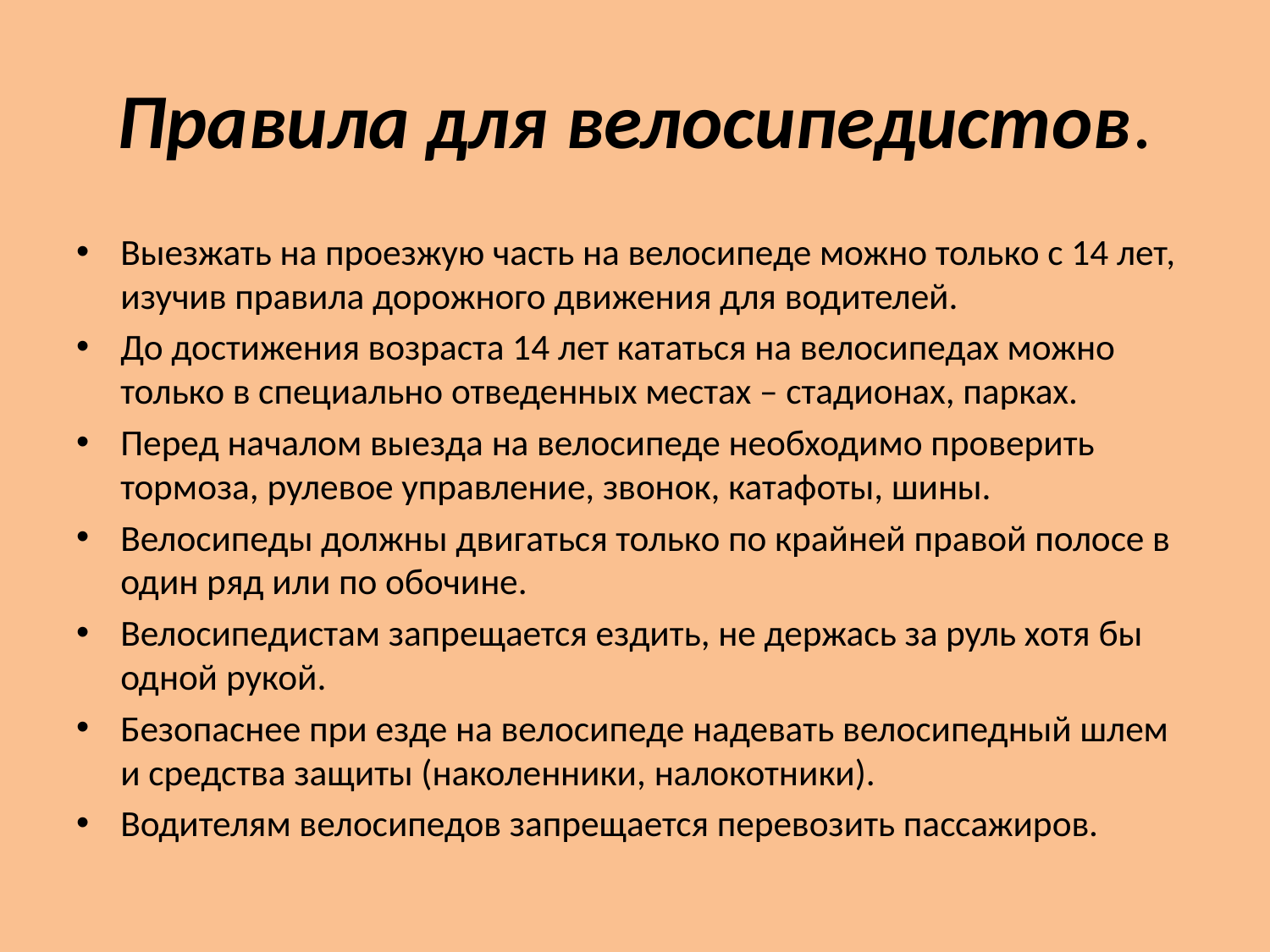

# Правила для велосипедистов.
Выезжать на проезжую часть на велосипеде можно только с 14 лет, изучив правила дорожного движения для водителей.
До достижения возраста 14 лет кататься на велосипедах можно только в специально отведенных местах – стадионах, парках.
Перед началом выезда на велосипеде необходимо проверить тормоза, рулевое управление, звонок, катафоты, шины.
Велосипеды должны двигаться только по крайней правой полосе в один ряд или по обочине.
Велосипедистам запрещается ездить, не держась за руль хотя бы одной рукой.
Безопаснее при езде на велосипеде надевать велосипедный шлем и средства защиты (наколенники, налокотники).
Водителям велосипедов запрещается перевозить пассажиров.